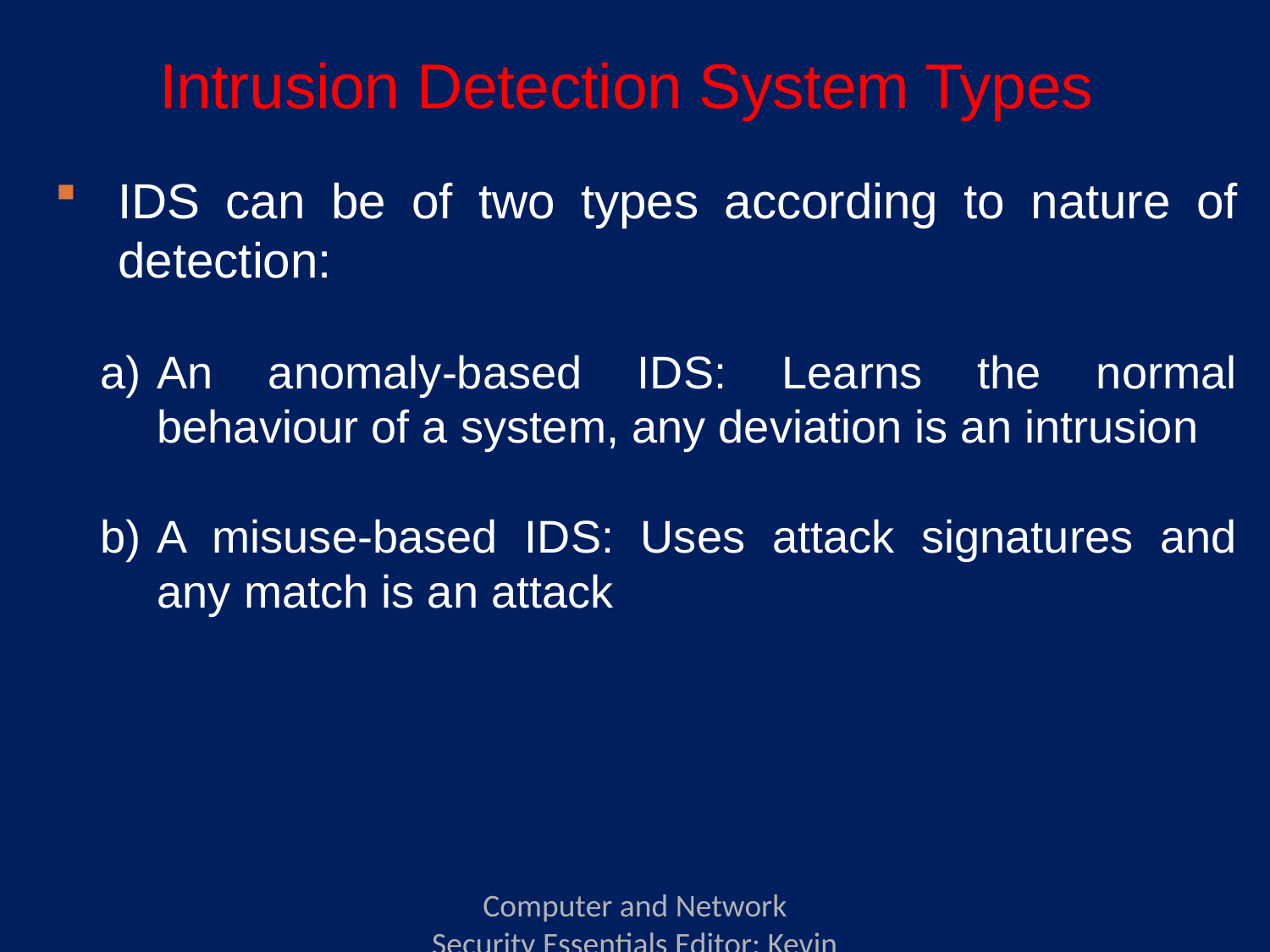

# Intrusion Detection System Types
IDS can be of two types according to nature of detection:

An anomaly-based IDS: Learns the normal behaviour of a system, any deviation is an intrusion

A misuse-based IDS: Uses attack signatures and any match is an attack

Computer and Network Security Essentials Editor: Kevin Daimi Associate Editors: Guillermo Francia, Levent Ertaul, Luis H. Encinas, Eman El-Sheikh Published by Springer